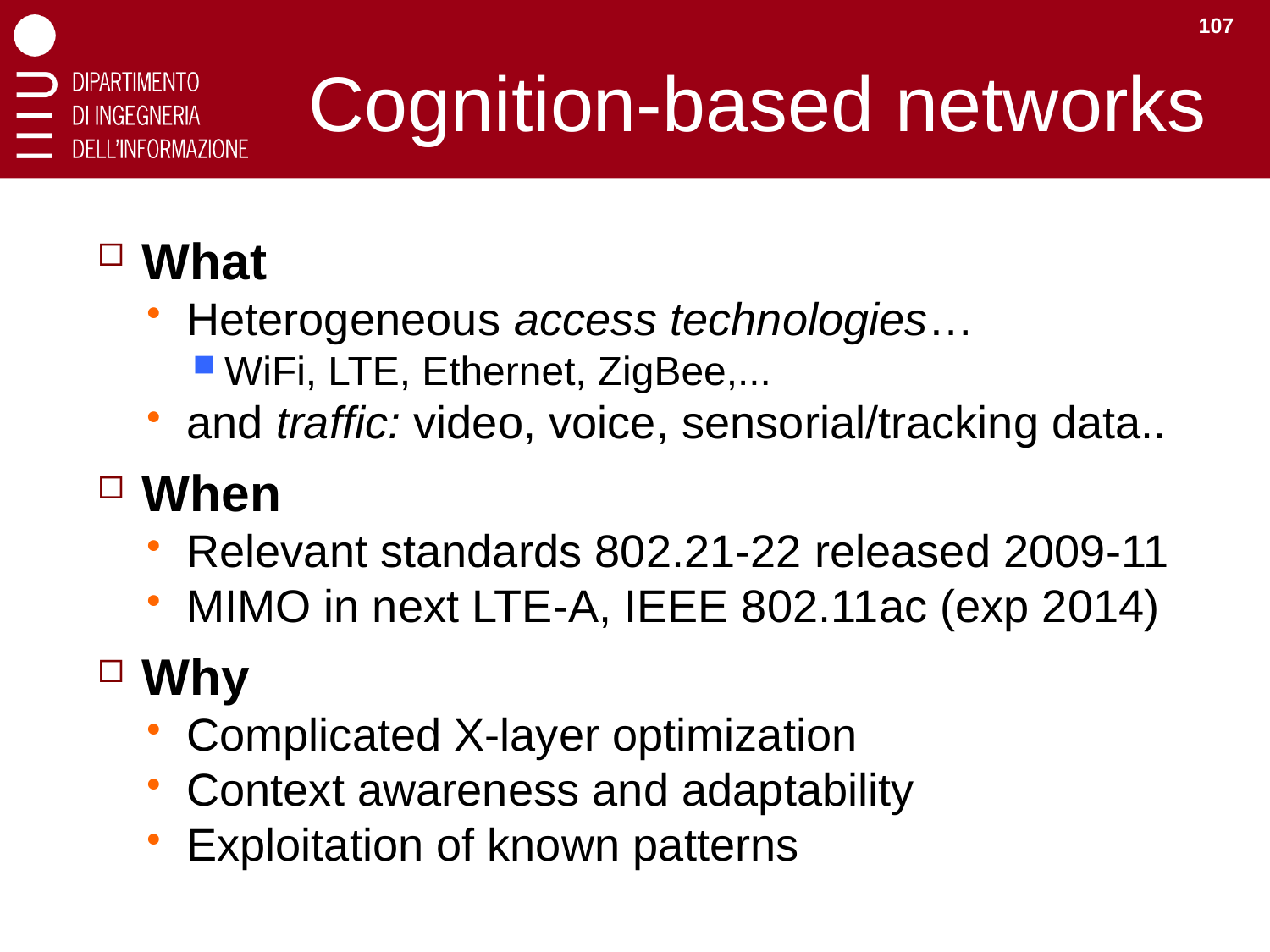

107
# Cognition-based networks
What
Heterogeneous access technologies…
WiFi, LTE, Ethernet, ZigBee,...
and traffic: video, voice, sensorial/tracking data..
When
Relevant standards 802.21-22 released 2009-11
MIMO in next LTE-A, IEEE 802.11ac (exp 2014)
Why
Complicated X-layer optimization
Context awareness and adaptability
Exploitation of known patterns